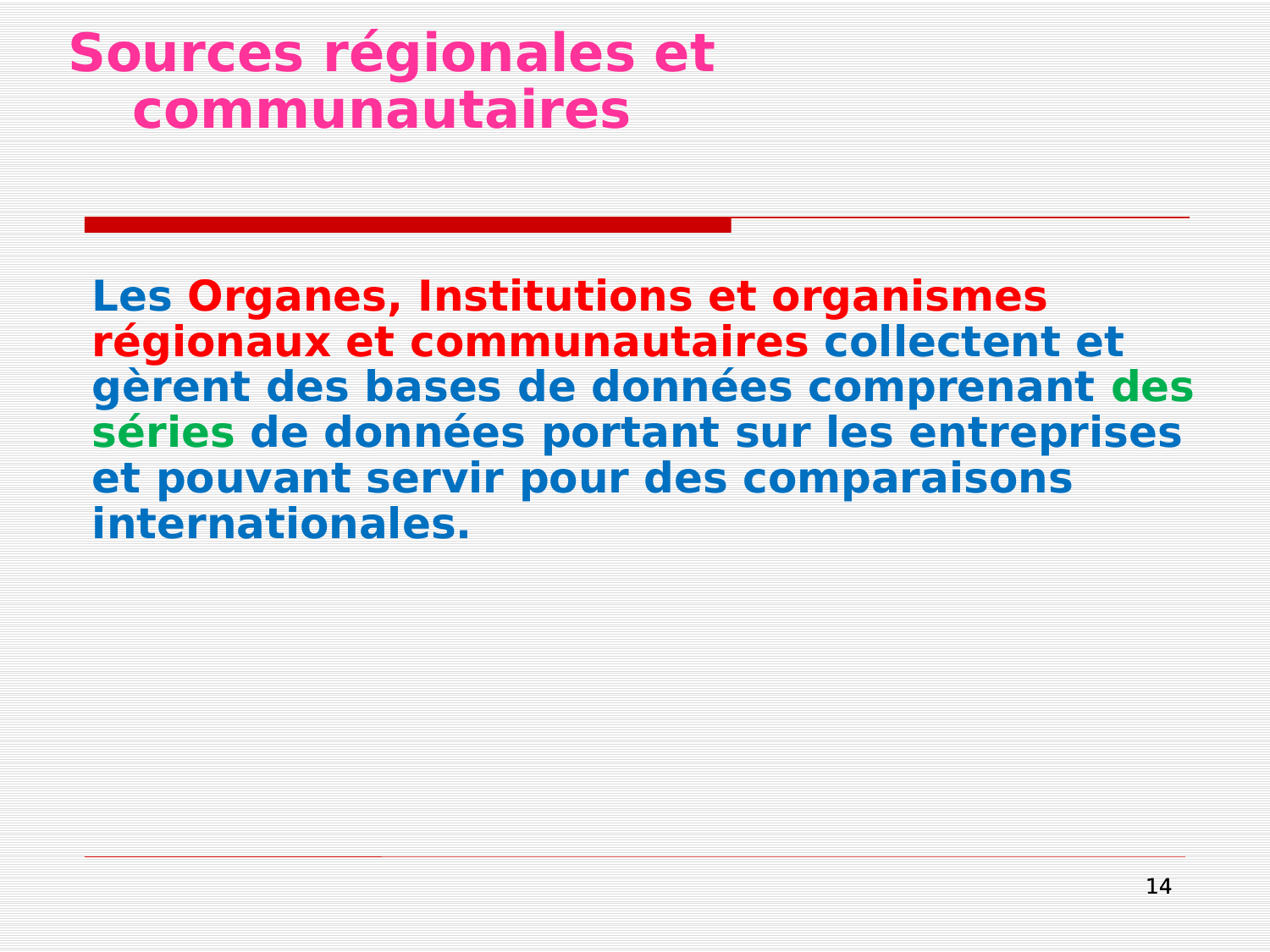

# Sources régionales et communautaires
Les Organes, Institutions et organismes régionaux et communautaires collectent et gèrent des bases de données comprenant des séries de données portant sur les entreprises et pouvant servir pour des comparaisons internationales.

14
14